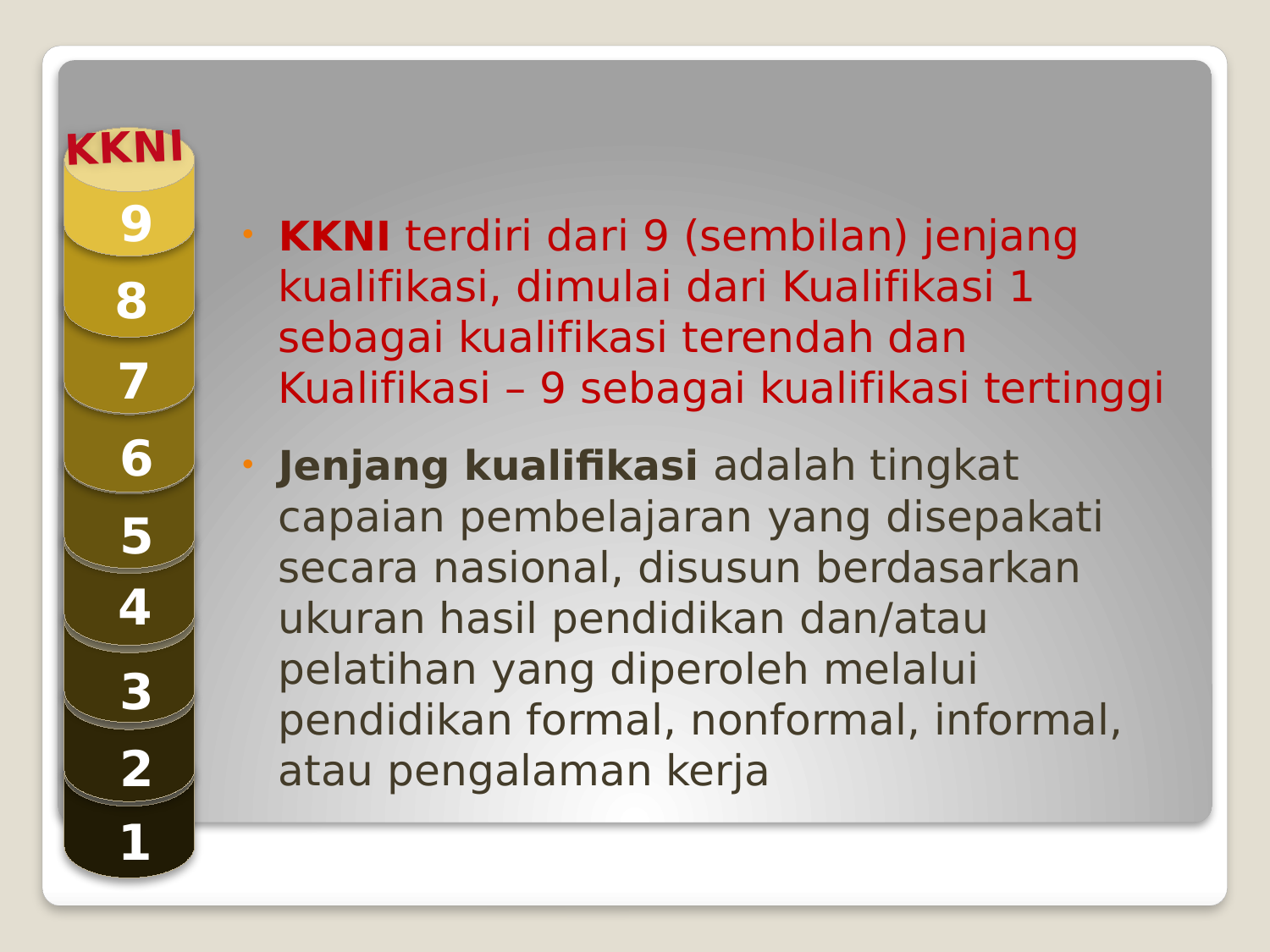

KKNI

9
8
7
6
5
4
3
2
1
KKNI terdiri dari 9 (sembilan) jenjang kualifikasi, dimulai dari Kualifikasi 1 sebagai kualifikasi terendah dan Kualifikasi – 9 sebagai kualifikasi tertinggi
Jenjang kualifikasi adalah tingkat capaian pembelajaran yang disepakati secara nasional, disusun berdasarkan ukuran hasil pendidikan dan/atau pelatihan yang diperoleh melalui pendidikan formal, nonformal, informal, atau pengalaman kerja